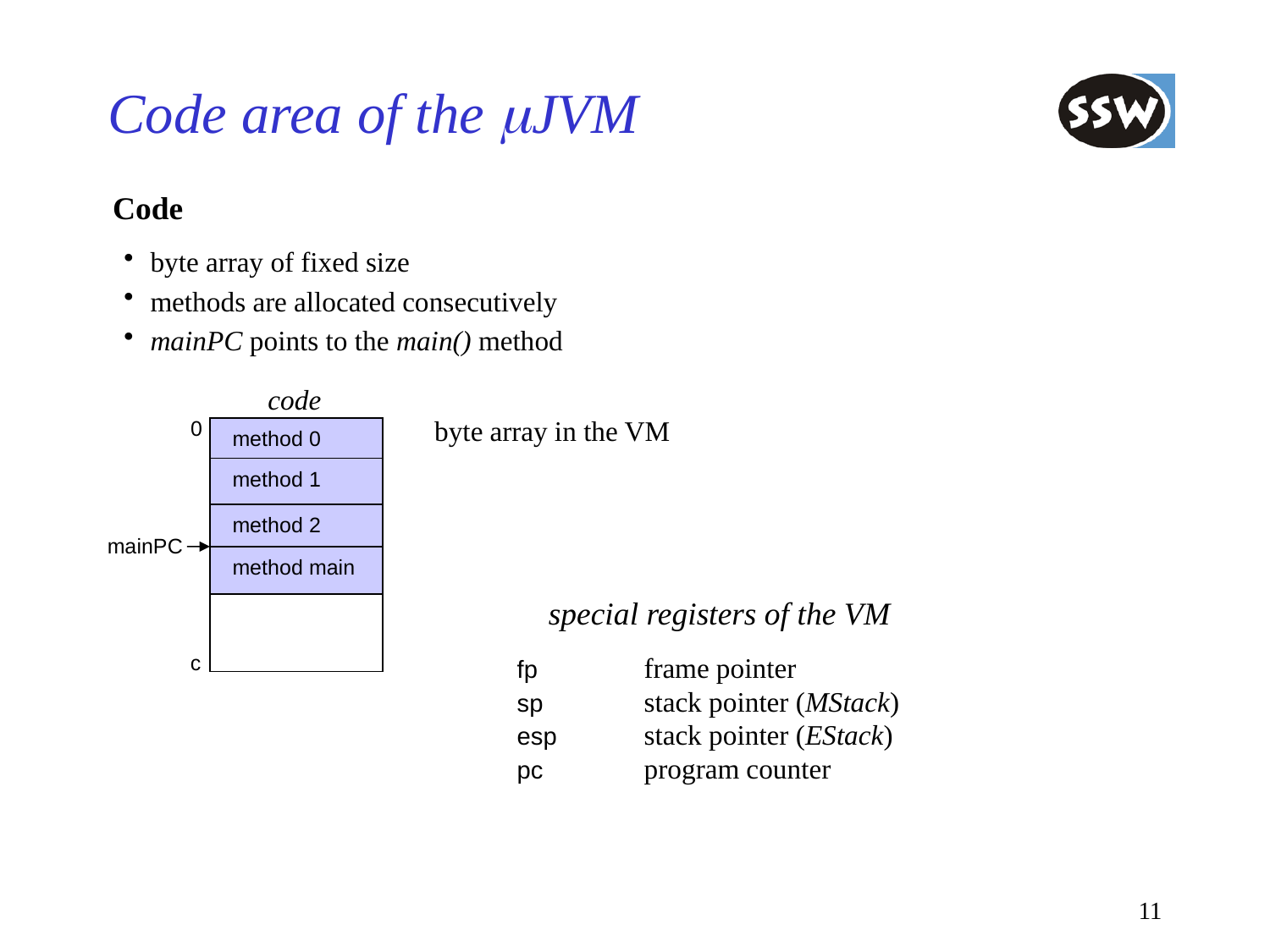

# Code area of the μJVM
Code
byte array of fixed size
methods are allocated consecutively
mainPC points to the main() method
code
byte array in the VM
0

method 0

method 1

method 2
mainPC

method main
special registers of the VM
fp	frame pointer
sp	stack pointer (MStack)
esp	stack pointer (EStack)
pc	program counter

c
11